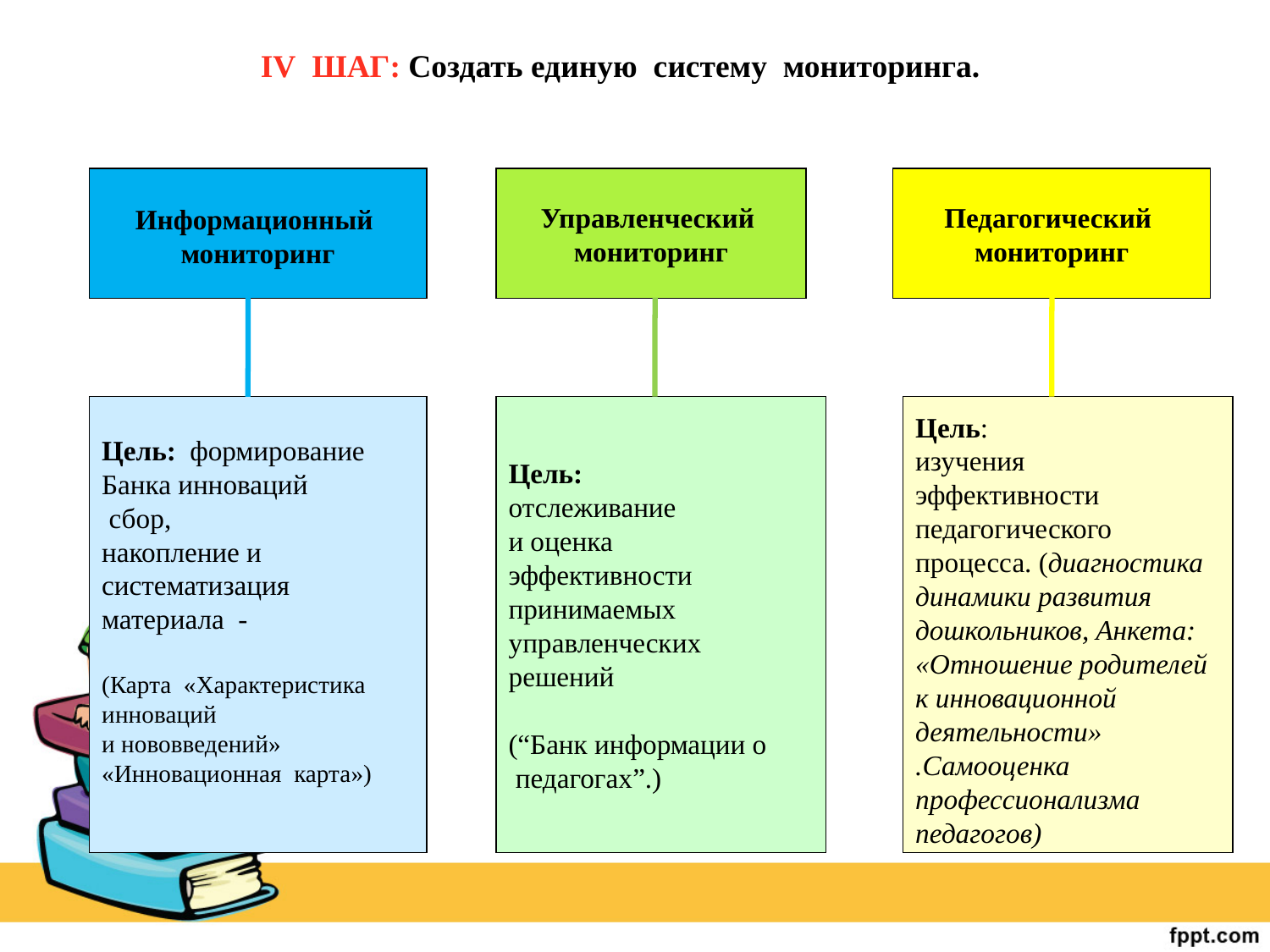

IV  ШАГ: Создать единую  систему  мониторинга.
#

Информационный
мониторинг

Управленческий
мониторинг
Педагогический
мониторинг
Цель:  формирование
Банка инноваций
 сбор,
накопление и
систематизация
материала  -

(Карта  «Характеристика
инноваций
и нововведений»
«Инновационная  карта»)

Цель:
отслеживание
и оценка
эффективности
принимаемых
управленческих
решений

(“Банк информации о
 педагогах”.)

Цель:
изучения
эффективности
педагогического
процесса. (диагностика
динамики развития
дошкольников, Анкета:
«Отношение родителей
к инновационной
деятельности»
.Самооценка
профессионализма
педагогов)